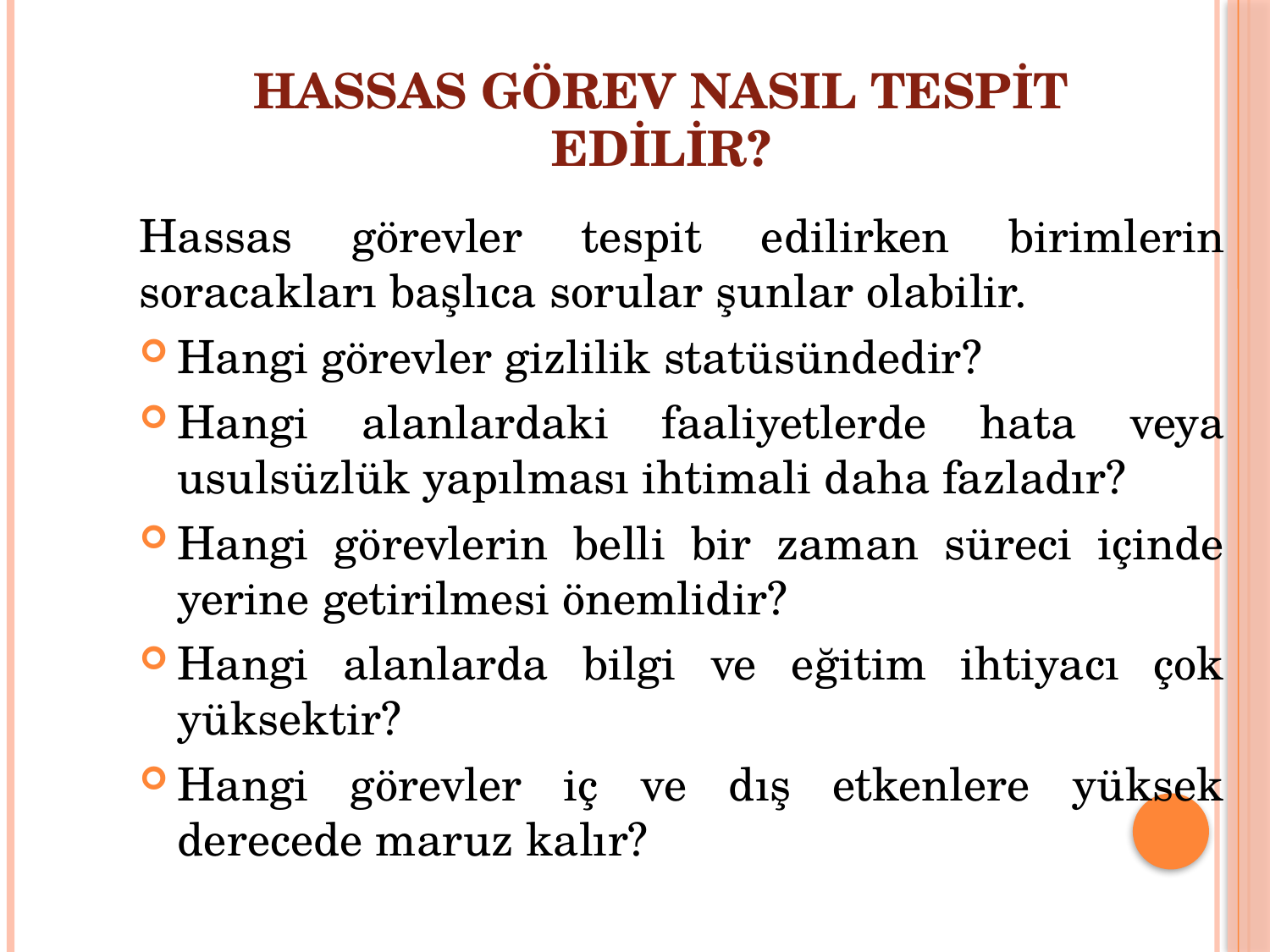

# Hassas Görev Nasıl Tespit Edilir?
Hassas görevler tespit edilirken birimlerin soracakları başlıca sorular şunlar olabilir.
Hangi görevler gizlilik statüsündedir?
Hangi alanlardaki faaliyetlerde hata veya usulsüzlük yapılması ihtimali daha fazladır?
Hangi görevlerin belli bir zaman süreci içinde yerine getirilmesi önemlidir?
Hangi alanlarda bilgi ve eğitim ihtiyacı çok yüksektir?
Hangi görevler iç ve dış etkenlere yüksek derecede maruz kalır?